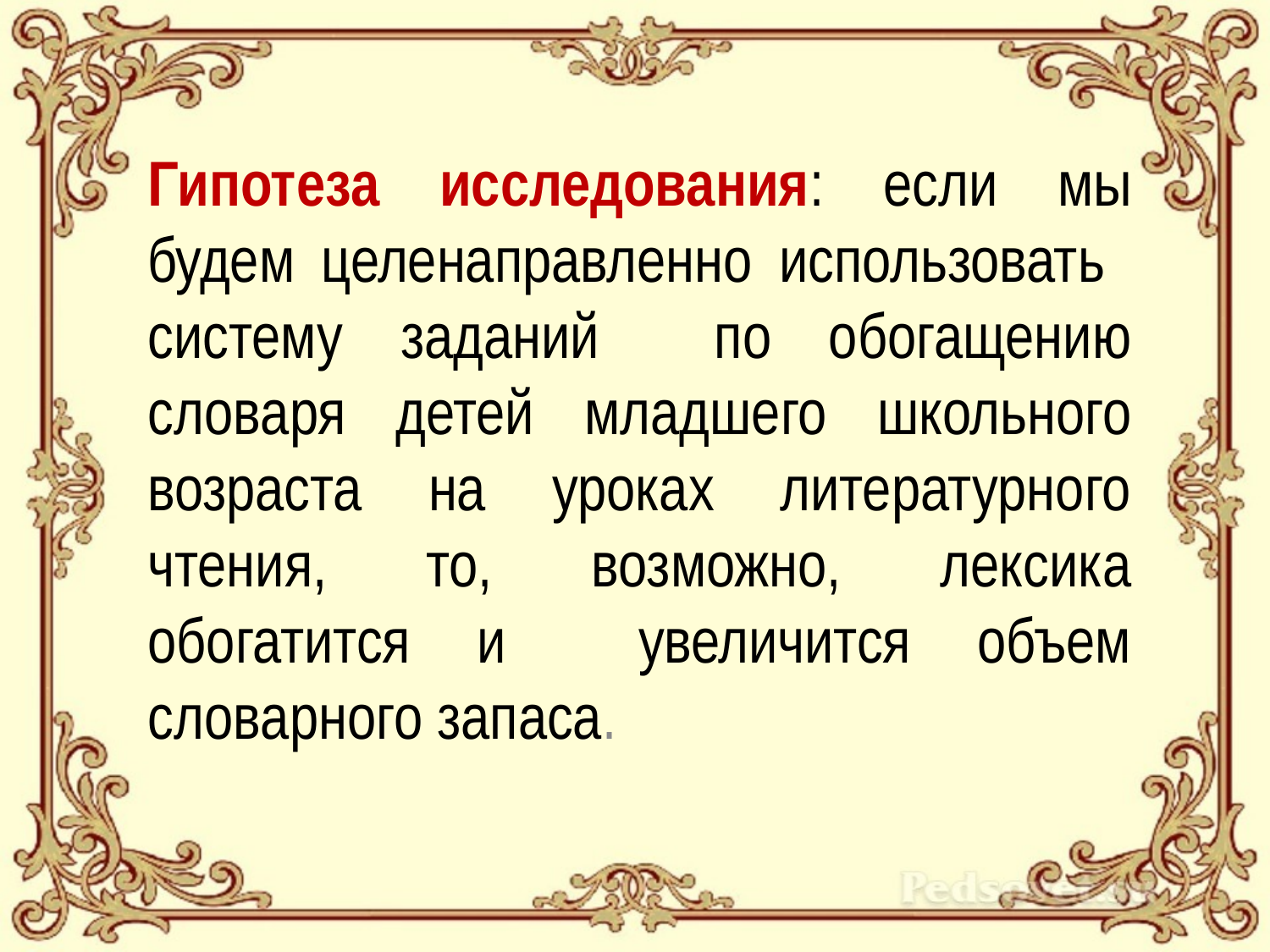

Гипотеза исследования: если мы будем целенаправленно использовать  систему заданий  по обогащению словаря детей младшего школьного возраста на уроках литературного чтения, то, возможно, лексика обогатится и  увеличится объем словарного запаса.